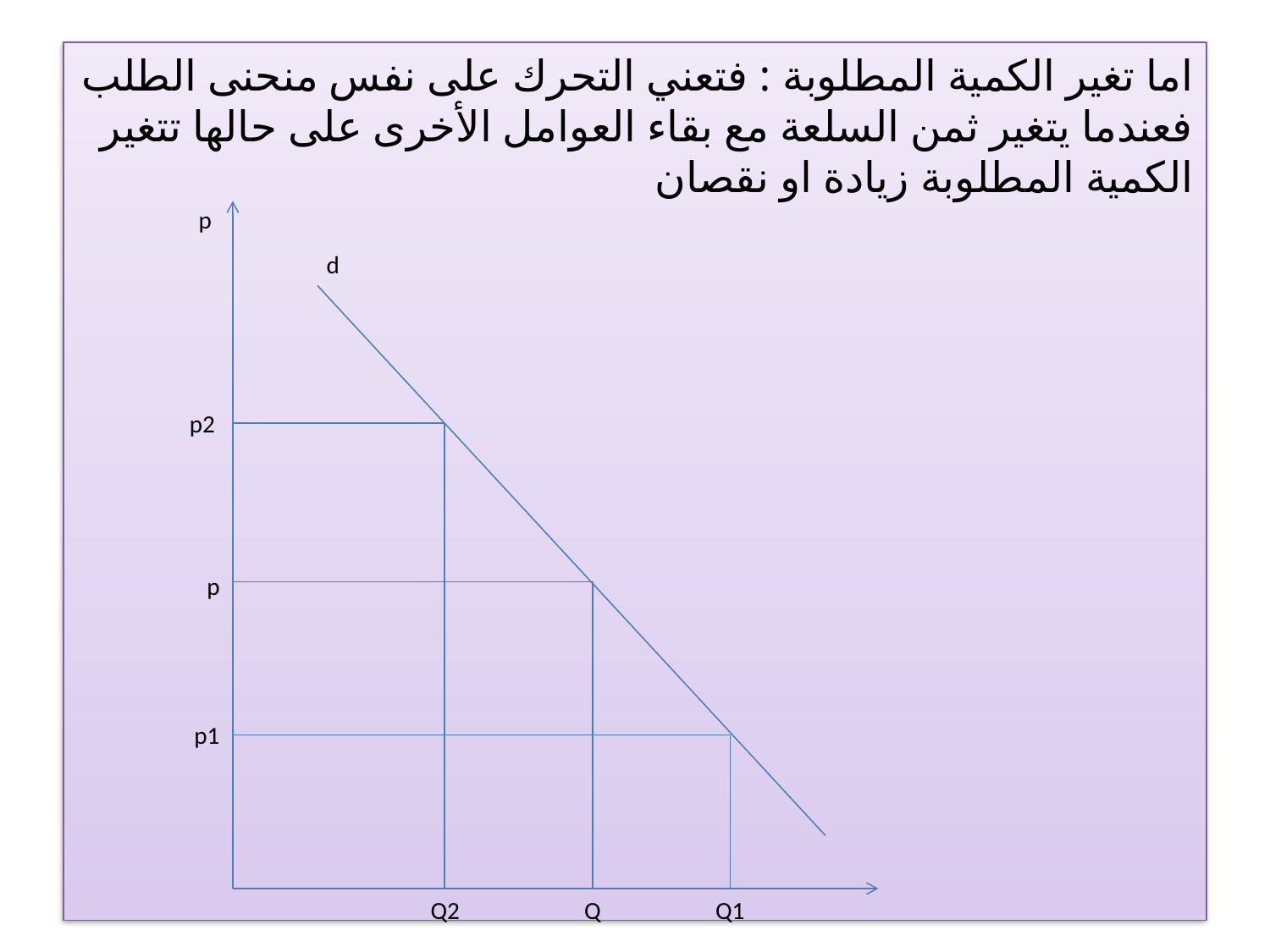

اما تغير الكمية المطلوبة : فتعني التحرك على نفس منحنى الطلب فعندما يتغير ثمن السلعة مع بقاء العوامل الأخرى على حالها تتغير الكمية المطلوبة زيادة او نقصان
p
d
p2
p
p1
Q1
Q2
Q